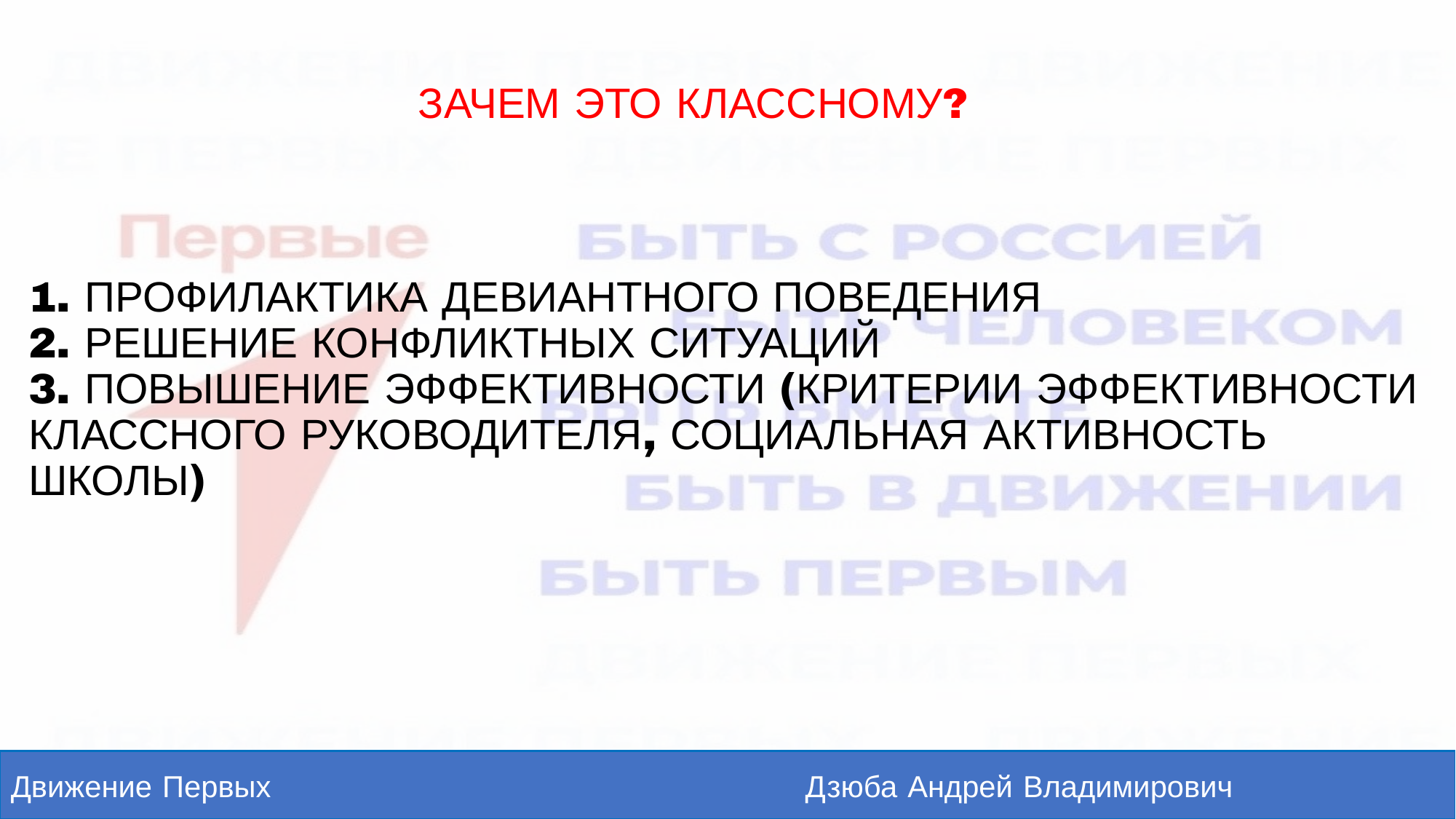

ЗАЧЕМ ЭТО КЛАССНОМУ?
# 1. ПРОФИЛАКТИКА ДЕВИАНТНОГО ПОВЕДЕНИЯ 2. РЕШЕНИЕ КОНФЛИКТНЫХ СИТУАЦИЙ 3. ПОВЫШЕНИЕ ЭФФЕКТИВНОСТИ (КРИТЕРИИ ЭФФЕКТИВНОСТИ КЛАССНОГО РУКОВОДИТЕЛЯ, СОЦИАЛЬНАЯ АКТИВНОСТЬ ШКОЛЫ)
Движение Первых 					   Дзюба Андрей Владимирович